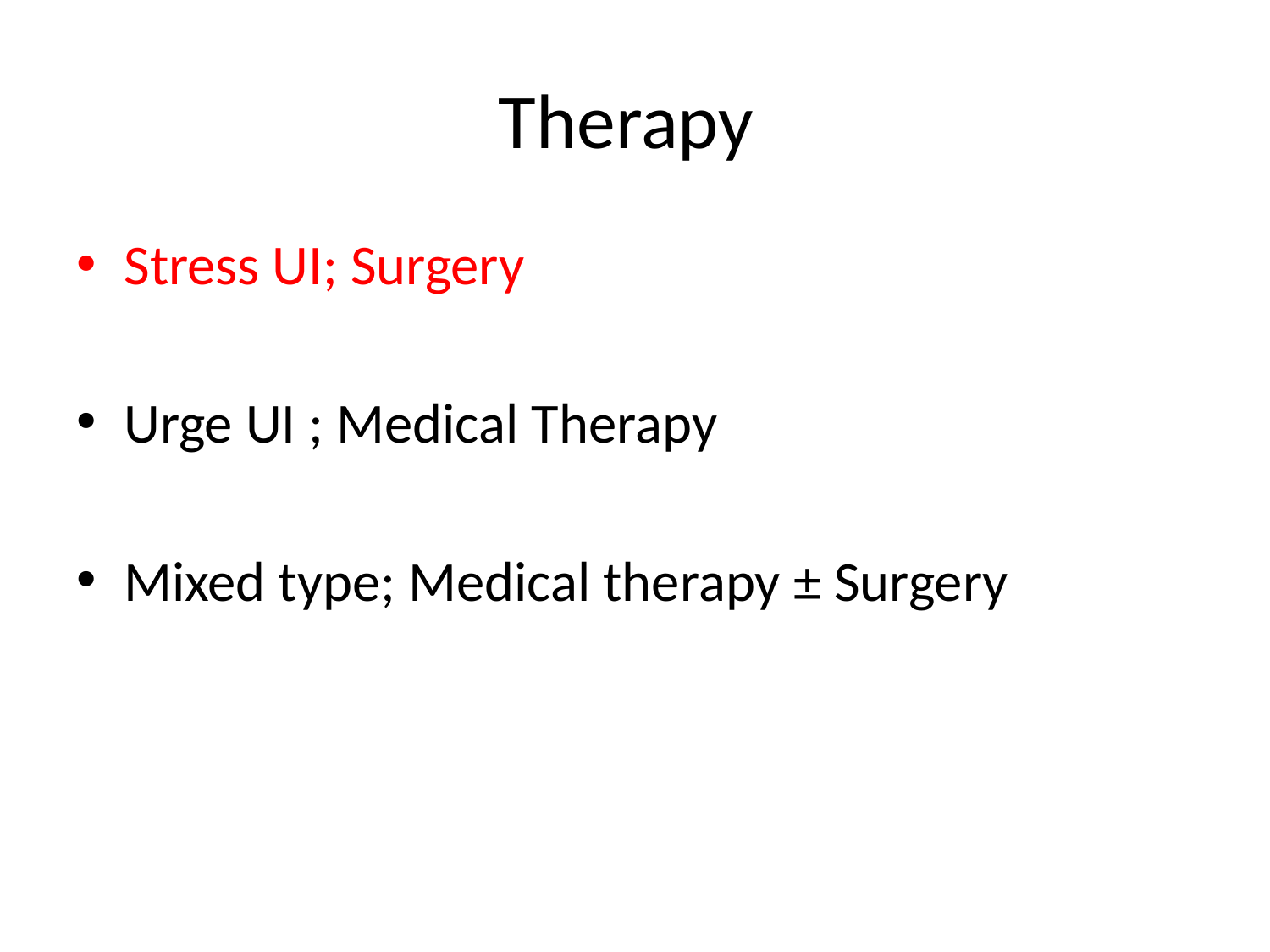

# Therapy
Stress UI; Surgery

Urge UI ; Medical Therapy

Mixed type; Medical therapy ± Surgery